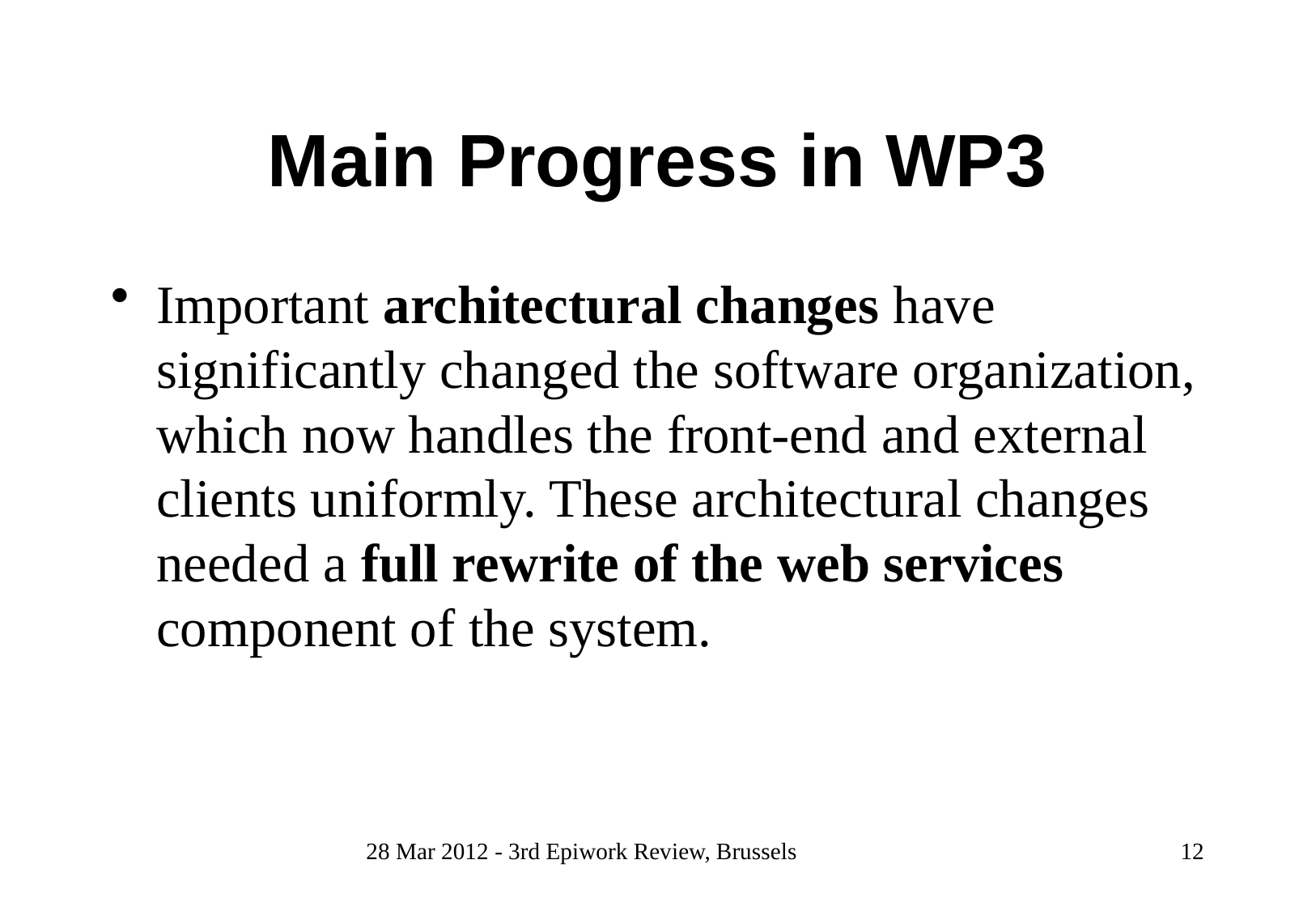

# Main Progress in WP3
Important architectural changes have significantly changed the software organization, which now handles the front-end and external clients uniformly. These architectural changes needed a full rewrite of the web services component of the system.

28 Mar 2012 - 3rd Epiwork Review, Brussels
12